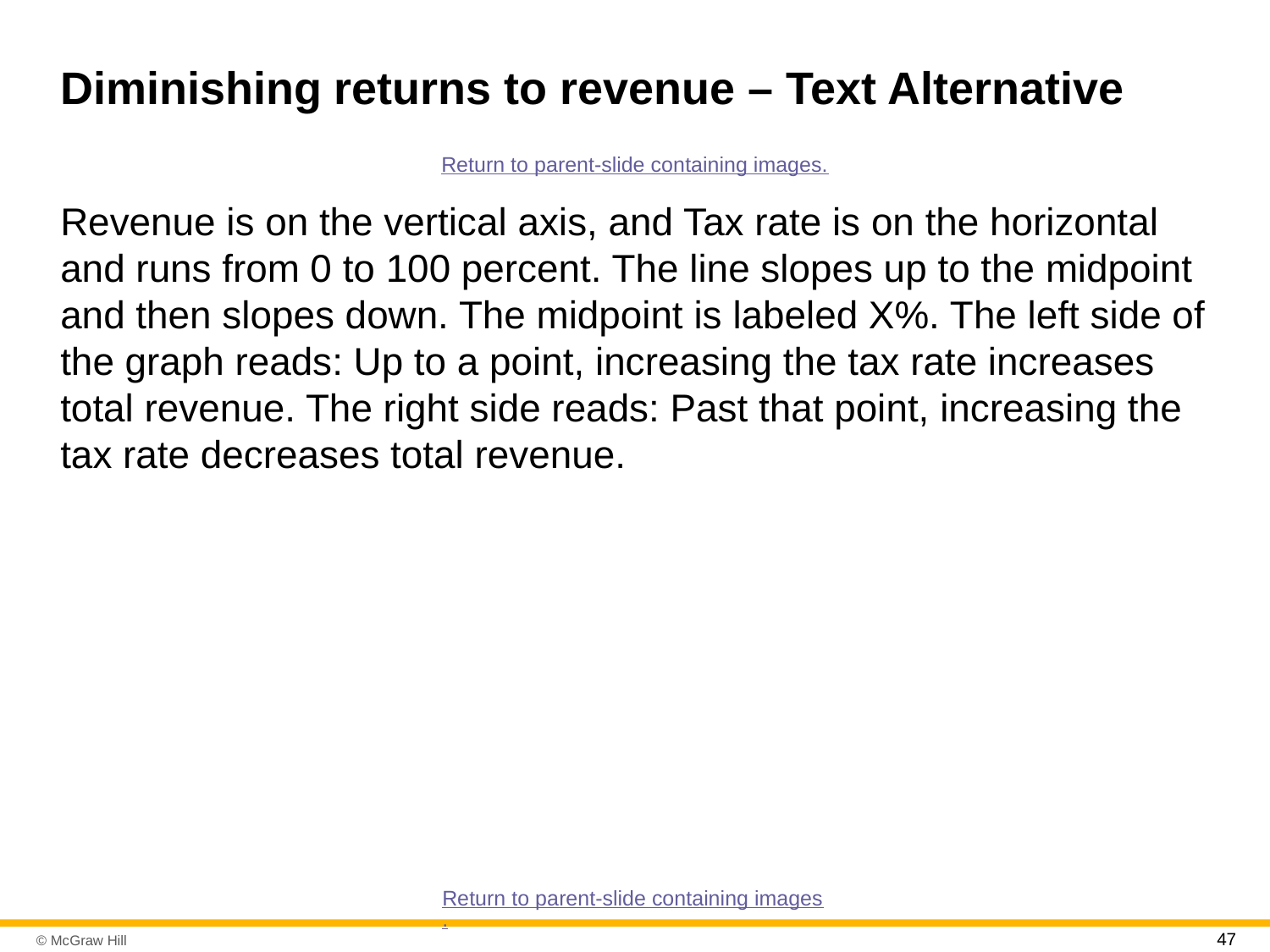

# Diminishing returns to revenue – Text Alternative
Return to parent-slide containing images.
Revenue is on the vertical axis, and Tax rate is on the horizontal and runs from 0 to 100 percent. The line slopes up to the midpoint and then slopes down. The midpoint is labeled X%. The left side of the graph reads: Up to a point, increasing the tax rate increases total revenue. The right side reads: Past that point, increasing the tax rate decreases total revenue.
Return to parent-slide containing images.